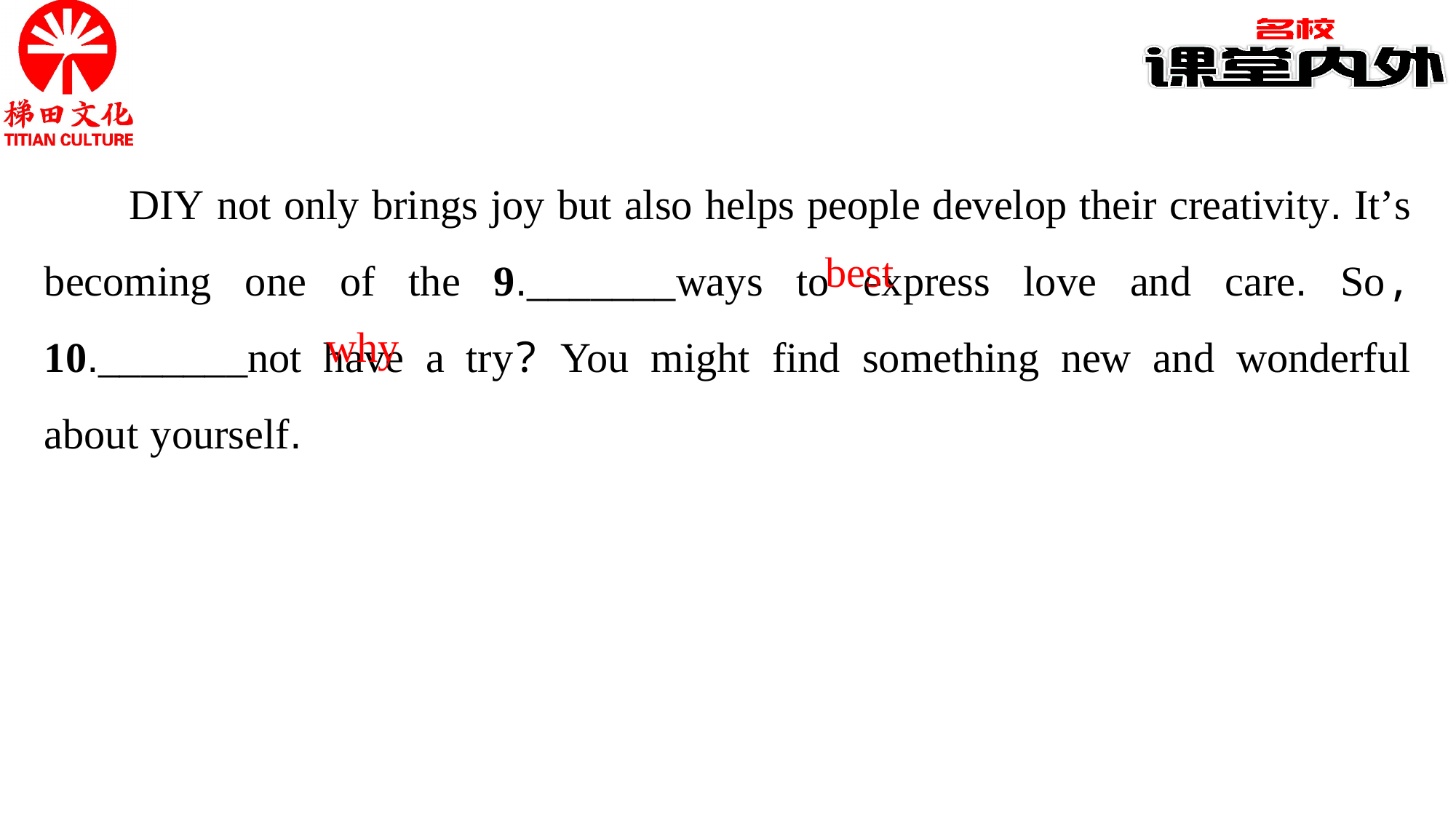

DIY not only brings joy but also helps people develop their creativity. It’s becoming one of the 9._______ways to express love and care. So, 10._______not have a try? You might find something new and wonderful about yourself.
best
why